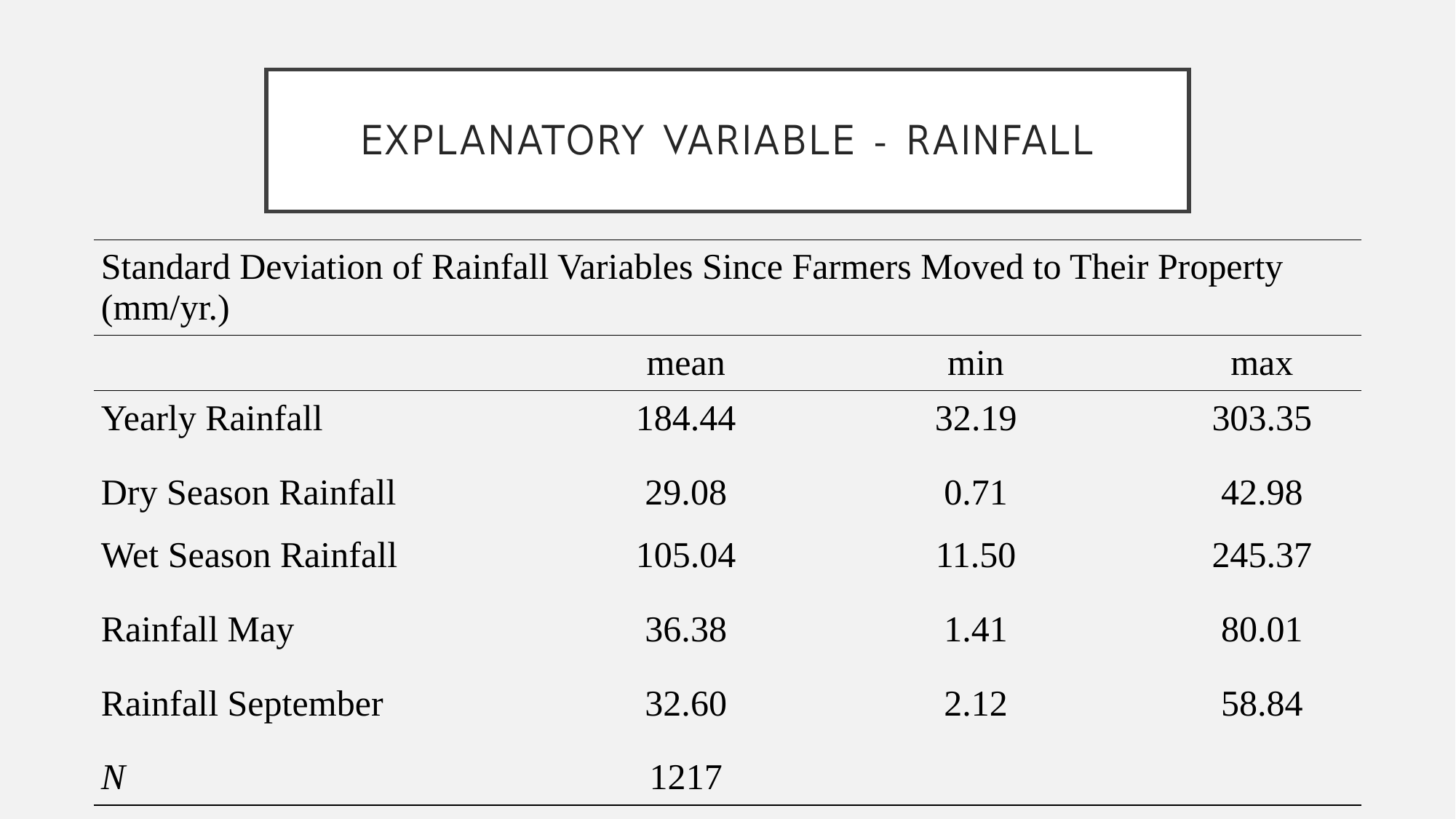

# Explanatory variable - rainfall
| Standard Deviation of Rainfall Variables Since Farmers Moved to Their Property (mm/yr.) |  |  |  |
| --- | --- | --- | --- |
|  | mean | min | max |
| Yearly Rainfall | 184.44 | 32.19 | 303.35 |
| Dry Season Rainfall | 29.08 | 0.71 | 42.98 |
| Wet Season Rainfall | 105.04 | 11.50 | 245.37 |
| Rainfall May | 36.38 | 1.41 | 80.01 |
| Rainfall September | 32.60 | 2.12 | 58.84 |
| N | 1217 |  |  |